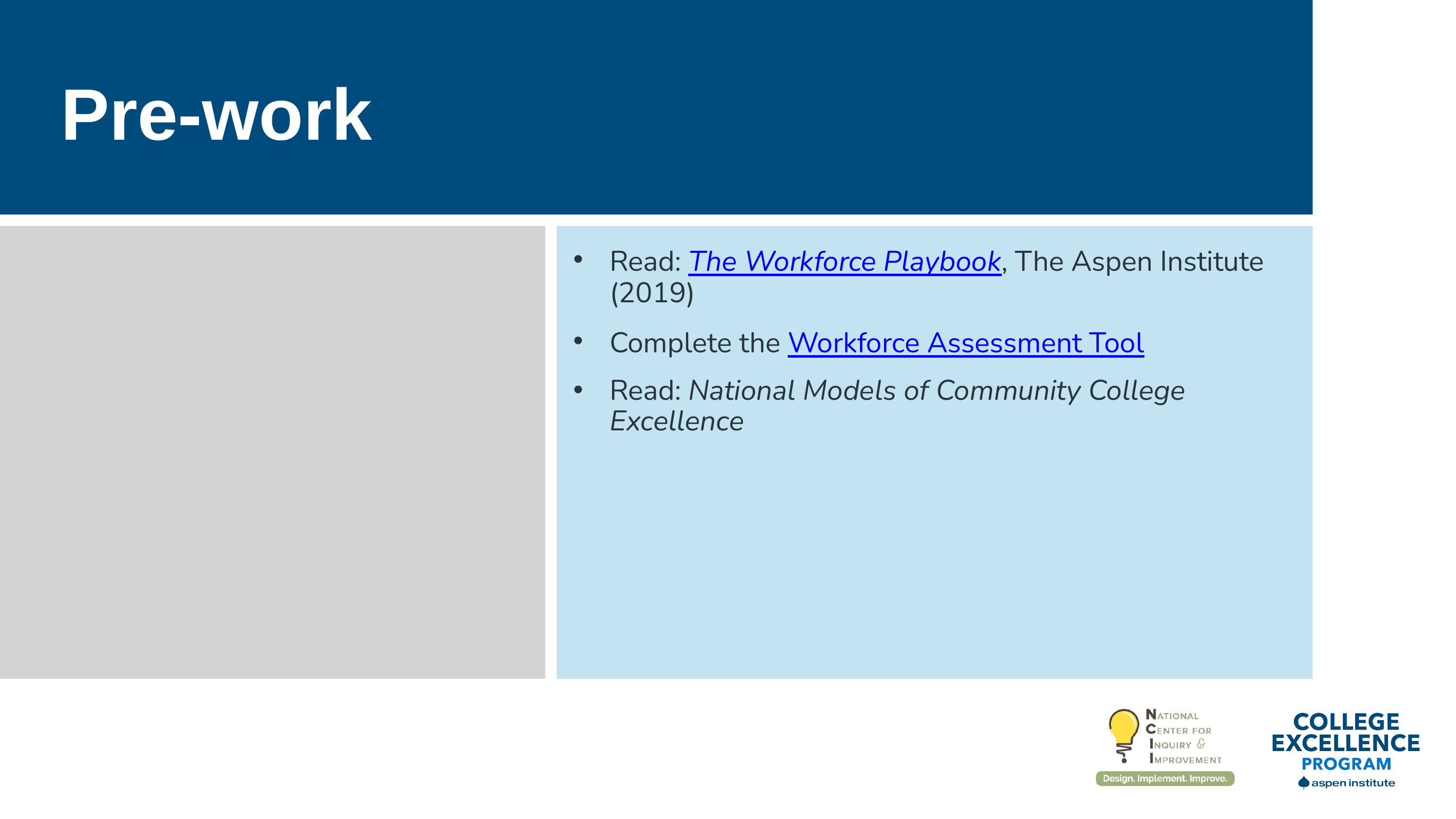

Pre-work
Read: The Workforce Playbook, The Aspen Institute (2019)
Complete the Workforce Assessment Tool
Read: National Models of Community College Excellence